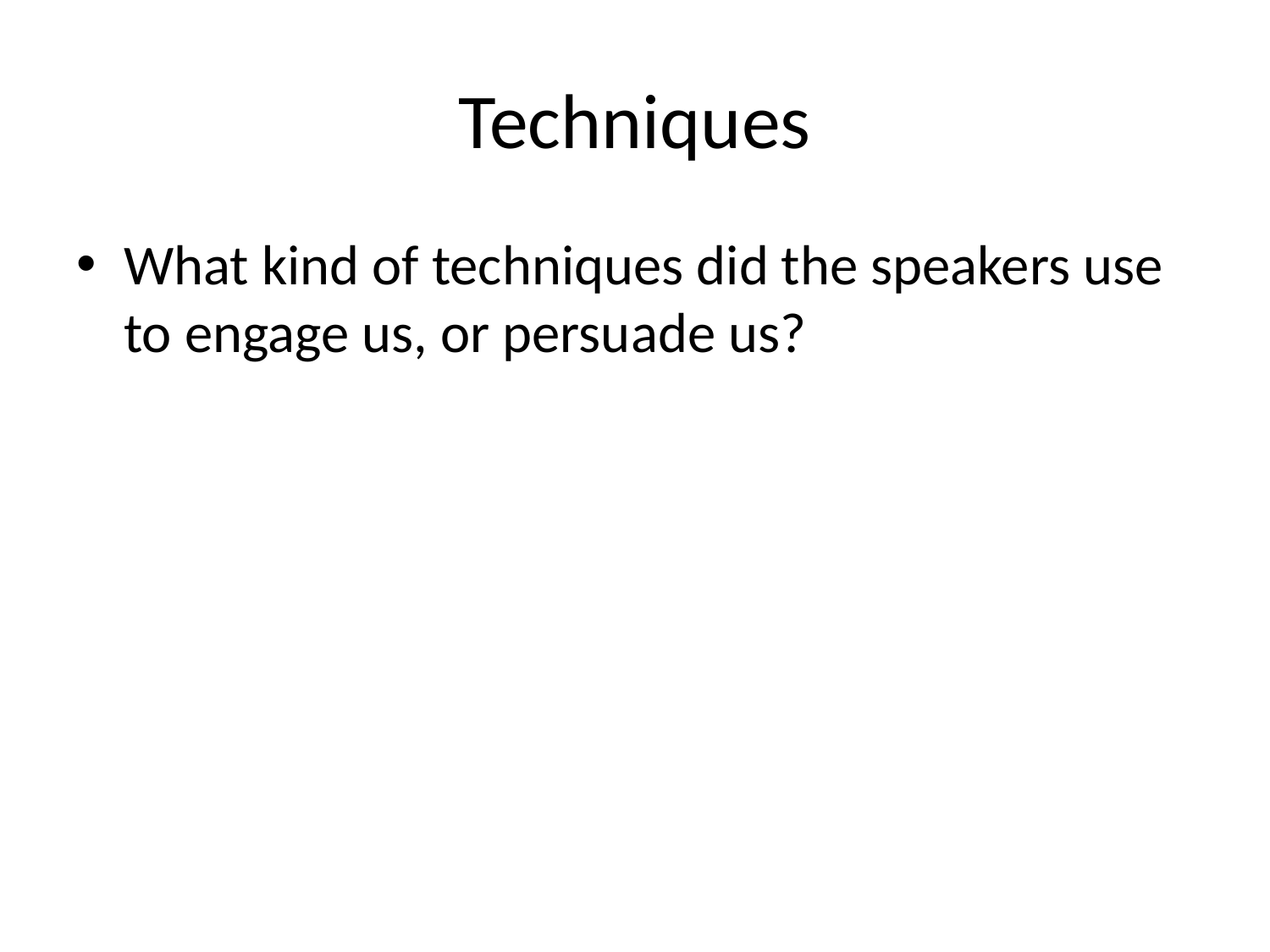

# Techniques
What kind of techniques did the speakers use to engage us, or persuade us?